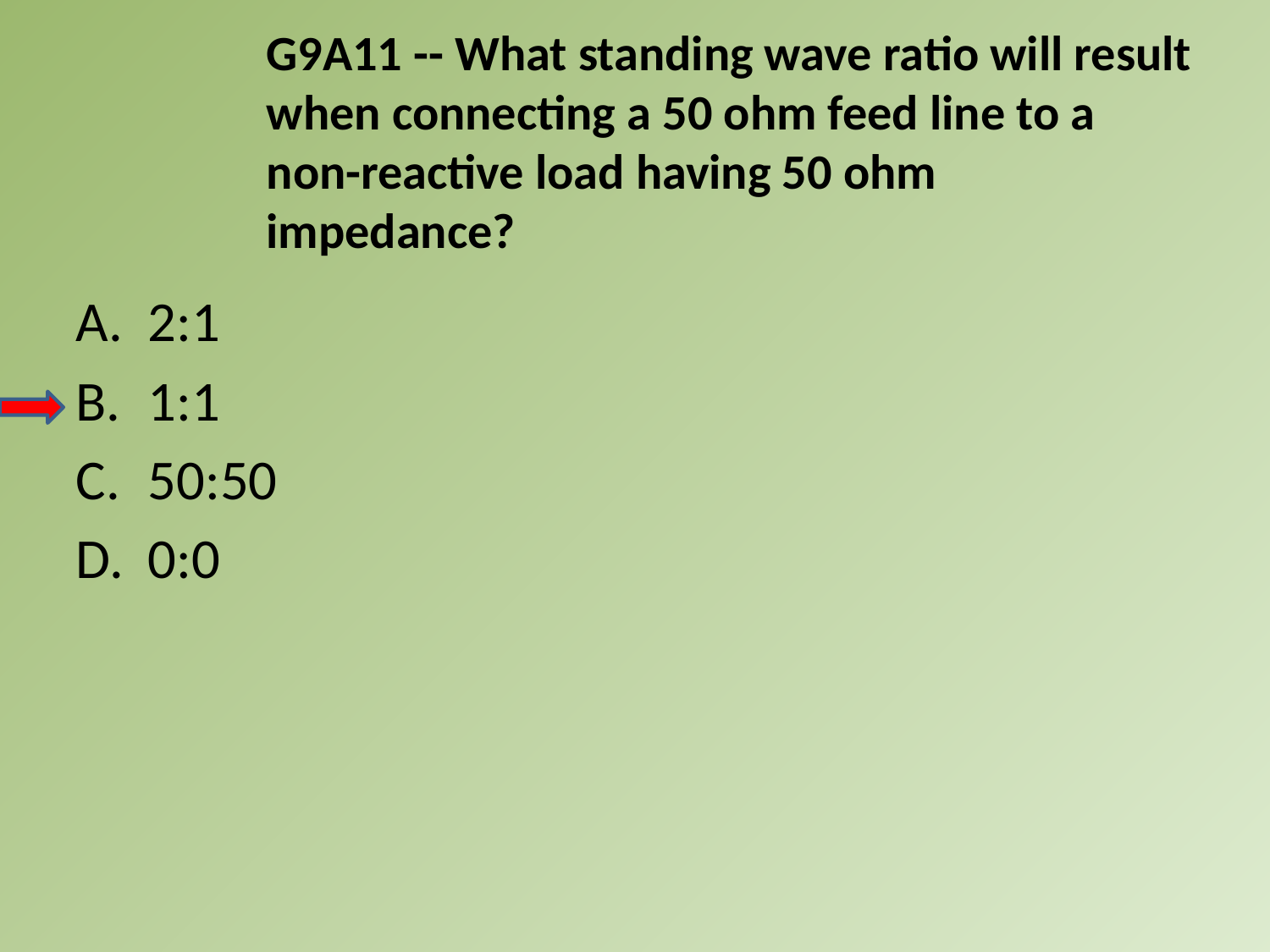

G9A11 -- What standing wave ratio will result when connecting a 50 ohm feed line to a non-reactive load having 50 ohm impedance?
A.	2:1
B.	1:1
C.	50:50
D.	0:0